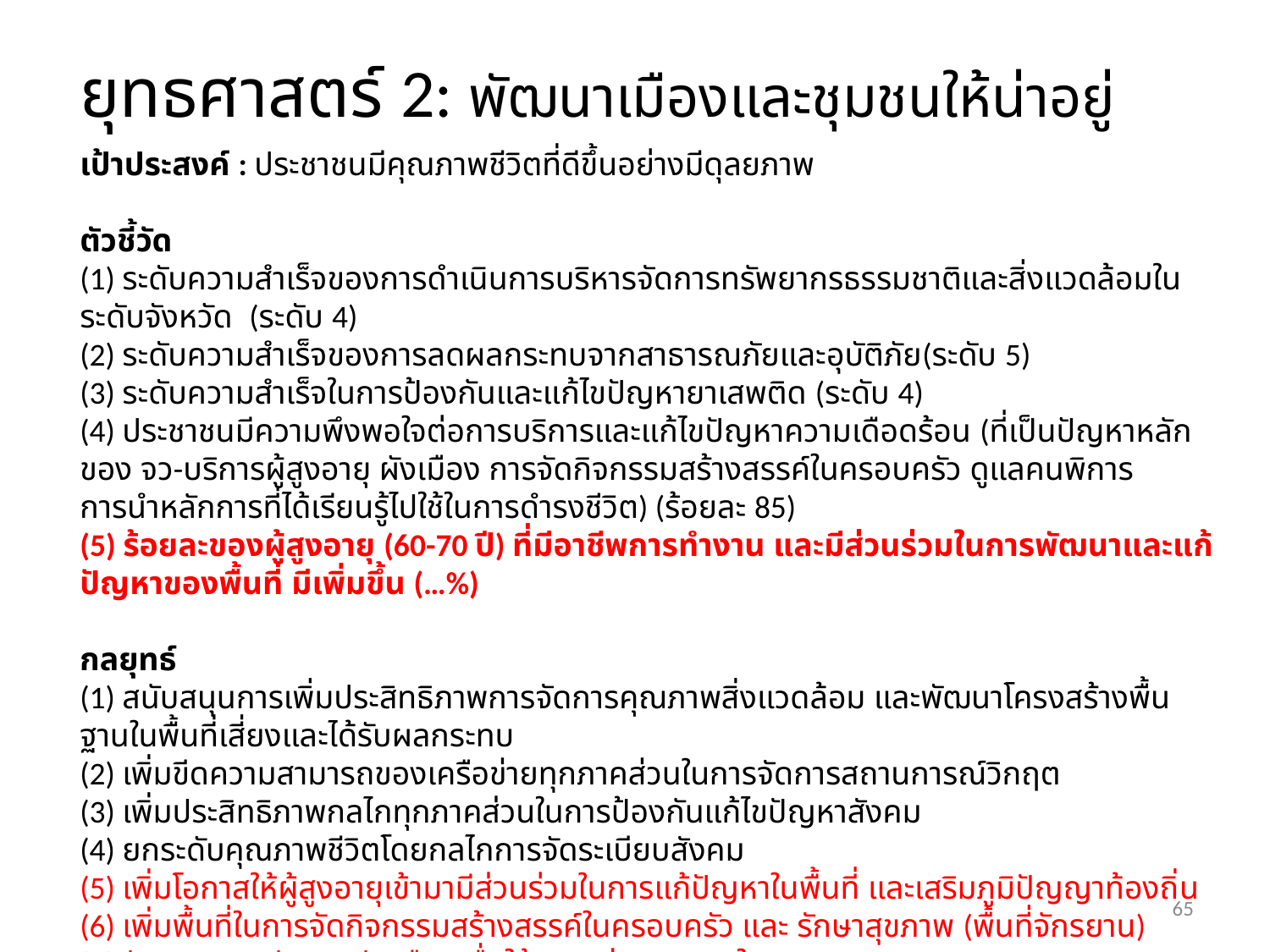

ยุทธศาสตร์ 2: พัฒนาเมืองและชุมชนให้น่าอยู่
เป้าประสงค์ : ประชาชนมีคุณภาพชีวิตที่ดีขึ้นอย่างมีดุลยภาพ

ตัวชี้วัด
(1) ระดับความสำเร็จของการดำเนินการบริหารจัดการทรัพยากรธรรมชาติและสิ่งแวดล้อมในระดับจังหวัด  (ระดับ 4)
(2) ระดับความสำเร็จของการลดผลกระทบจากสาธารณภัยและอุบัติภัย(ระดับ 5)
(3) ระดับความสำเร็จในการป้องกันและแก้ไขปัญหายาเสพติด (ระดับ 4)
(4) ประชาชนมีความพึงพอใจต่อการบริการและแก้ไขปัญหาความเดือดร้อน (ที่เป็นปัญหาหลักของ จว-บริการผู้สูงอายุ ผังเมือง การจัดกิจกรรมสร้างสรรค์ในครอบครัว ดูแลคนพิการ การนำหลักการที่ได้เรียนรู้ไปใช้ในการดำรงชีวิต) (ร้อยละ 85)
(5) ร้อยละของผู้สูงอายุ (60-70 ปี) ที่มีอาชีพการทำงาน และมีส่วนร่วมในการพัฒนาและแก้ปัญหาของพื้นที่ มีเพิ่มขึ้น (…%)

กลยุทธ์
(1) สนับสนุนการเพิ่มประสิทธิภาพการจัดการคุณภาพสิ่งแวดล้อม และพัฒนาโครงสร้างพื้นฐานในพื้นที่เสี่ยงและได้รับผลกระทบ
(2) เพิ่มขีดความสามารถของเครือข่ายทุกภาคส่วนในการจัดการสถานการณ์วิกฤต
(3) เพิ่มประสิทธิภาพกลไกทุกภาคส่วนในการป้องกันแก้ไขปัญหาสังคม
(4) ยกระดับคุณภาพชีวิตโดยกลไกการจัดระเบียบสังคม
(5) เพิ่มโอกาสให้ผู้สูงอายุเข้ามามีส่วนร่วมในการแก้ปัญหาในพื้นที่ และเสริมภูมิปัญญาท้องถิ่น
(6) เพิ่มพื้นที่ในการจัดกิจกรรมสร้างสรรค์ในครอบครัว และ รักษาสุขภาพ (พื้นที่จักรยาน)
(7) จัดระบบการจัดการผังเมืองเพื่อให้การแบ่ง Zoning ในภาคธุรกิจ อุตสาหกรรม ชุมชน เกษตรกรรม และ การท่องเที่ยว มีความชัดเจนและเชื่อมโยงกันได้อย่างเป็นระบบ
65